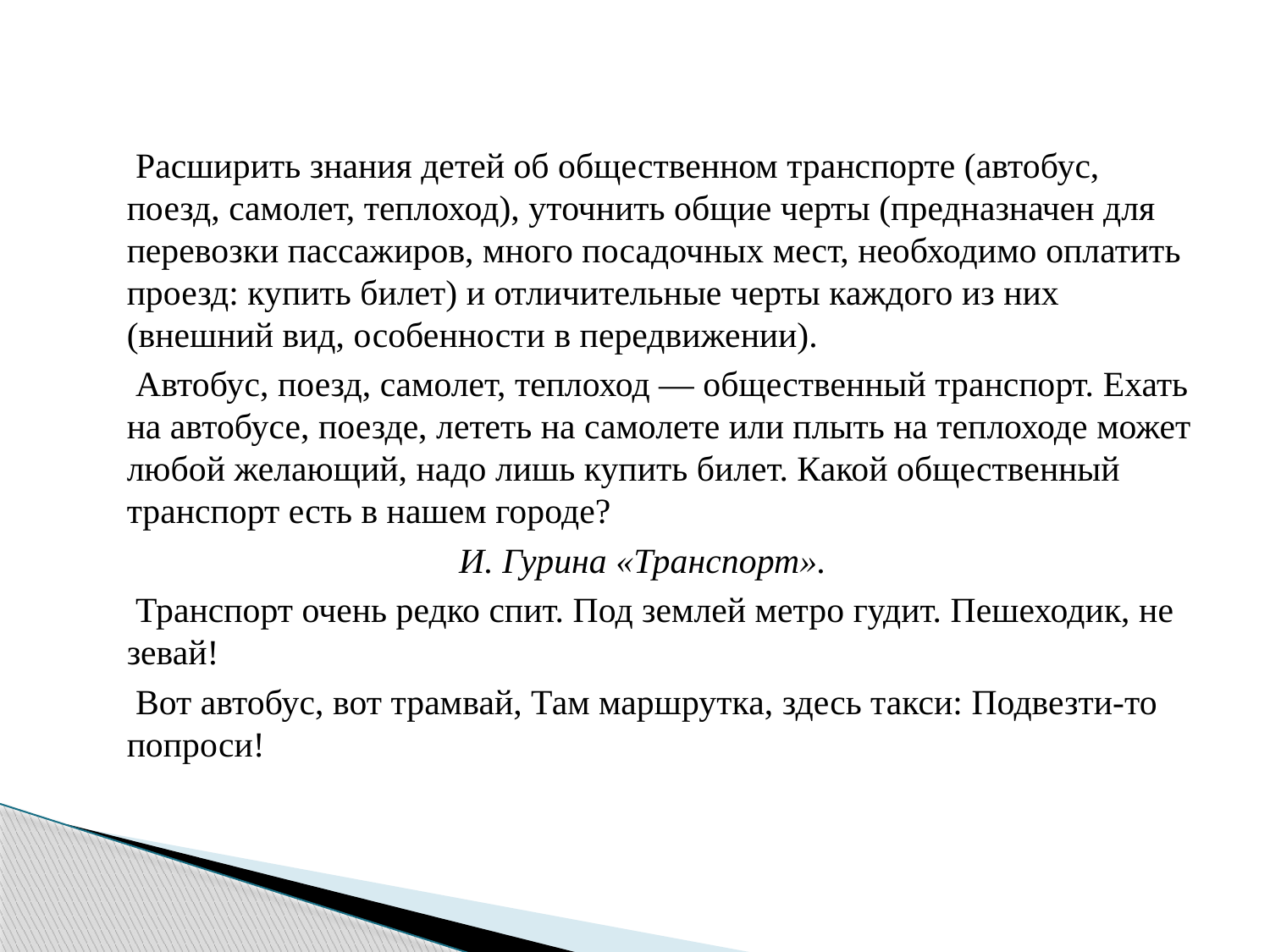

#
     Расширить знания детей об общественном транспорте (автобус, поезд, самолет, теплоход), уточнить общие черты (предназначен для перевозки пассажиров, много посадочных мест, необходимо оплатить проезд: купить билет) и отличительные черты каждого из них (внешний вид, особенности в передви­жении).
     Автобус, поезд, самолет, теплоход — общественный транспорт. Ехать на автобусе, поезде, лететь на самолете или плыть на теплоходе может любой желающий, надо лишь купить билет. Какой общественный транспорт есть в на­шем городе?
И. Гурина «Транспорт».
     Транспорт очень редко спит. Под землей метро гудит. Пешеходик, не зевай!
     Вот автобус, вот трамвай, Там маршрутка, здесь такси: Подвезти-то попроси!